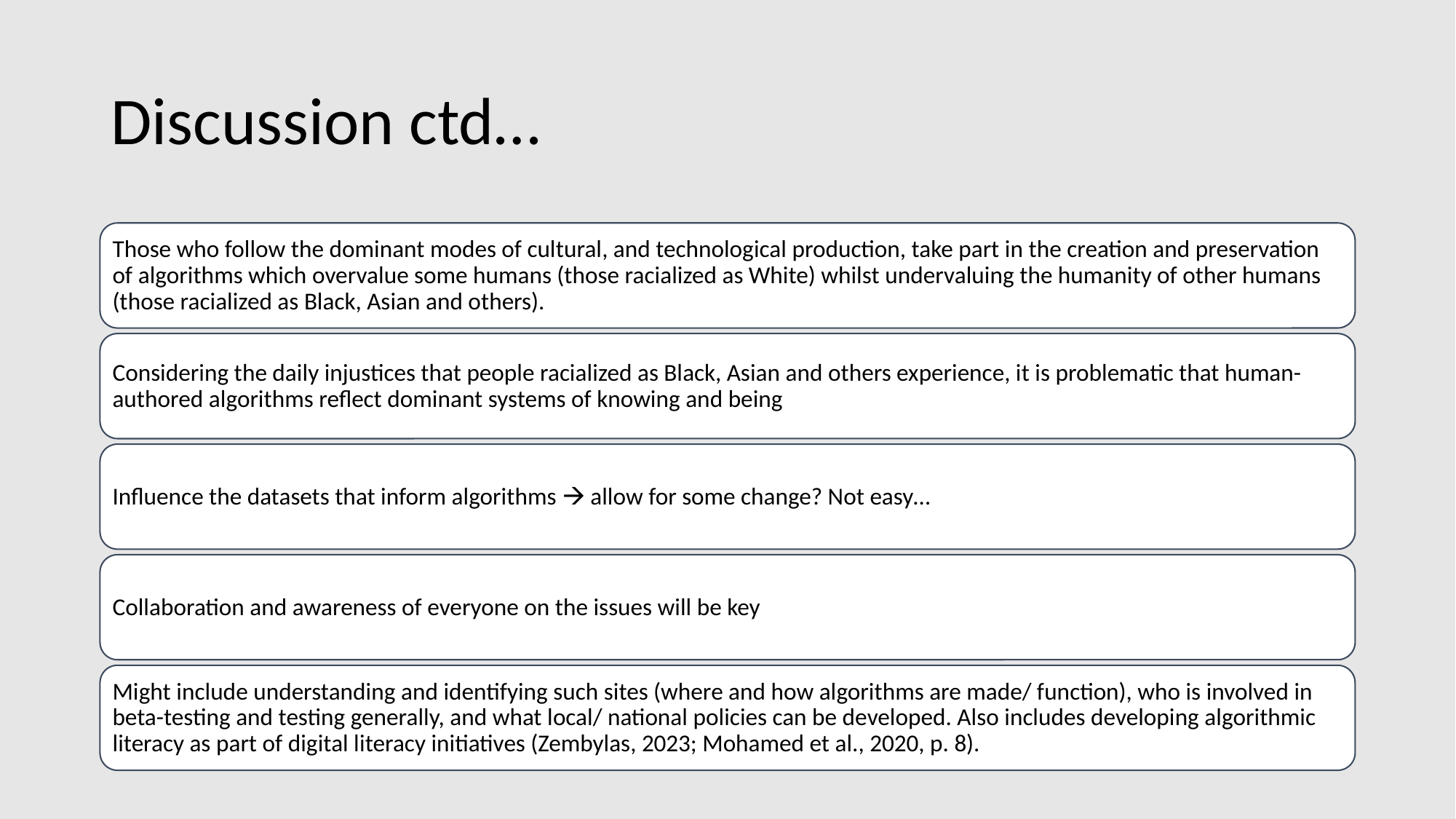

# Discussion ctd…

Those who follow the dominant modes of cultural, and technological production, take part in the creation and preservation of algorithms which overvalue some humans (those racialized as White) whilst undervaluing the humanity of other humans (those racialized as Black, Asian and others).

Considering the daily injustices that people racialized as Black, Asian and others experience, it is problematic that human-authored algorithms reflect dominant systems of knowing and being

Influence the datasets that inform algorithms 🡪 allow for some change? Not easy…

Collaboration and awareness of everyone on the issues will be key

Might include understanding and identifying such sites (where and how algorithms are made/ function), who is involved in beta-testing and testing generally, and what local/ national policies can be developed. Also includes developing algorithmic literacy as part of digital literacy initiatives (Zembylas, 2023; Mohamed et al., 2020, p. 8).